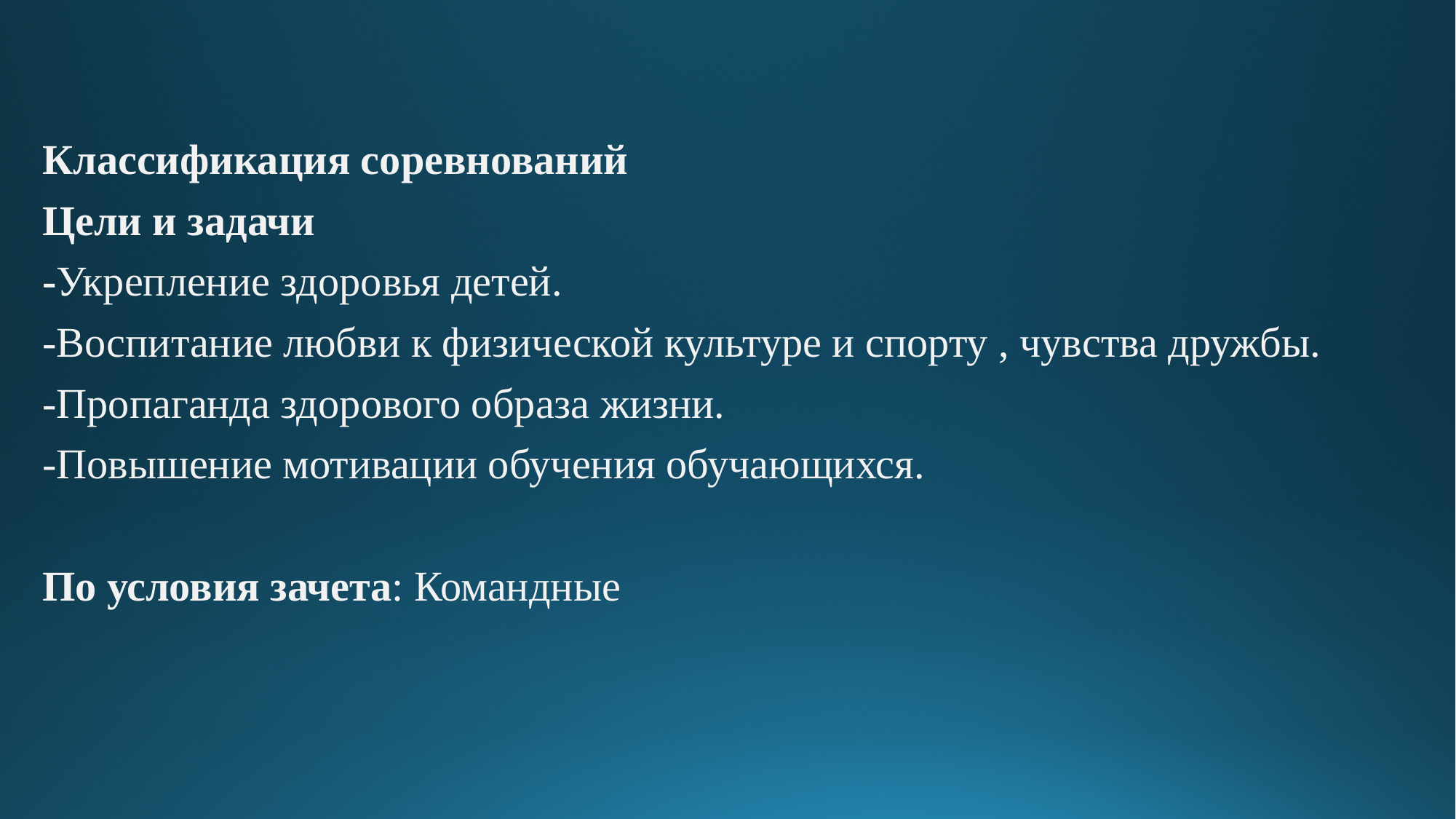

Классификация соревнований
Цели и задачи
-Укрепление здоровья детей.
-Воспитание любви к физической культуре и спорту , чувства дружбы.
-Пропаганда здорового образа жизни.
-Повышение мотивации обучения обучающихся.

По условия зачета: Командные